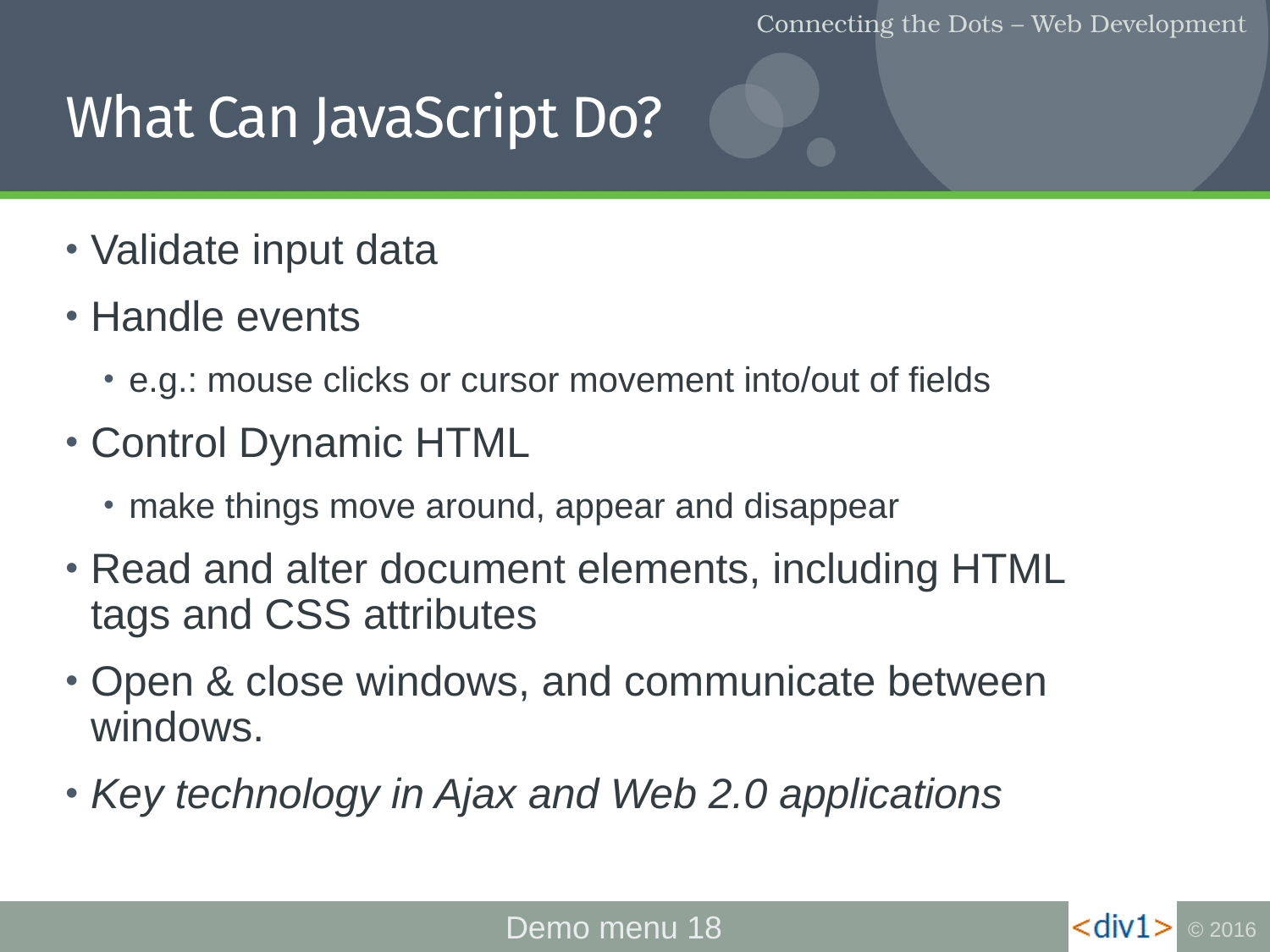

What Can JavaScript Do?
Validate input data
Handle events
e.g.: mouse clicks or cursor movement into/out of fields
Control Dynamic HTML
make things move around, appear and disappear
Read and alter document elements, including HTML tags and CSS attributes
Open & close windows, and communicate between windows.
Key technology in Ajax and Web 2.0 applications
Demo menu 18